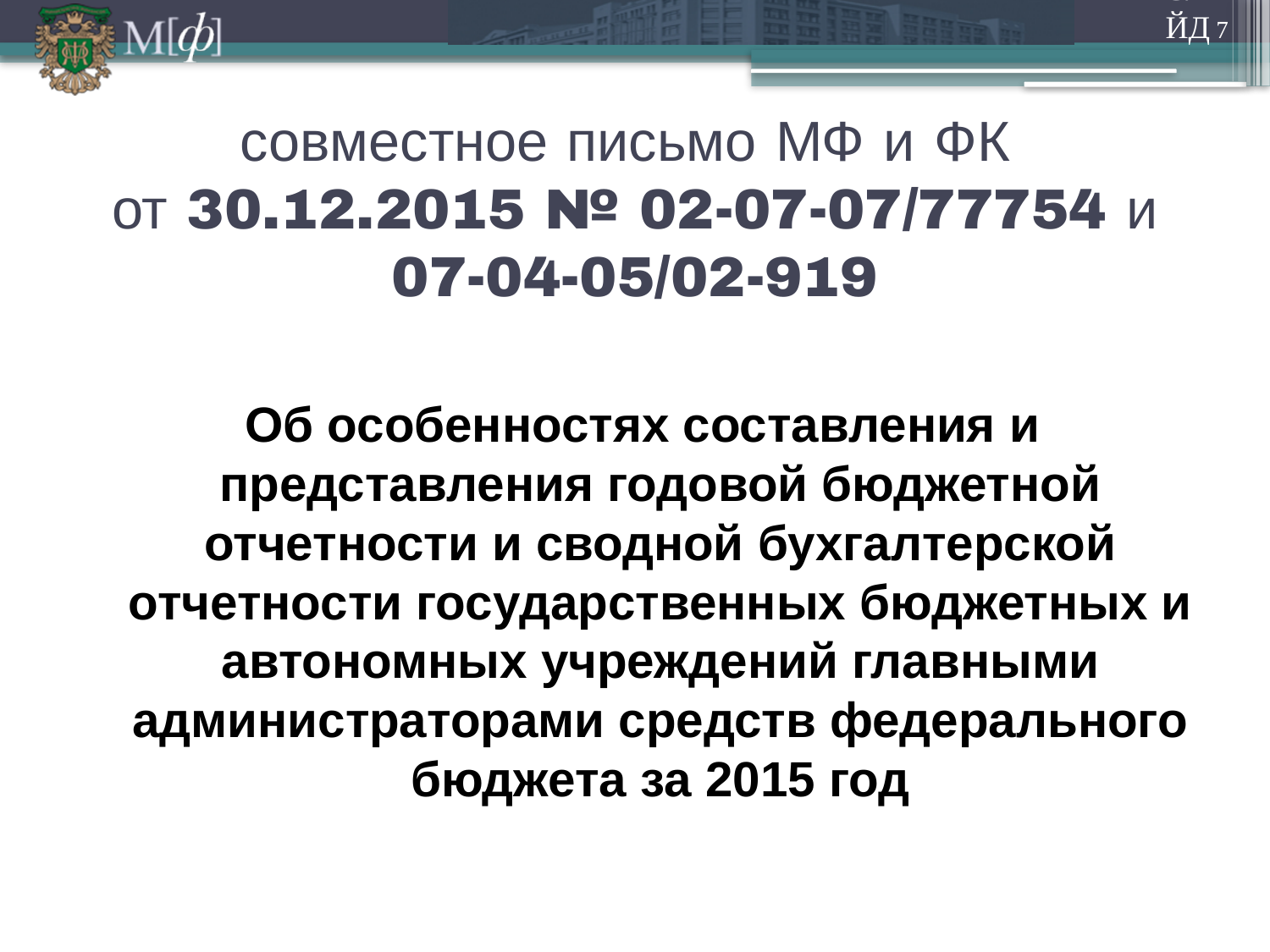

СЛАЙД 7
# совместное письмо МФ и ФК от 30.12.2015 № 02-07-07/77754 и 07-04-05/02-919
Об особенностях составления и представления годовой бюджетной отчетности и сводной бухгалтерской отчетности государственных бюджетных и автономных учреждений главными администраторами средств федерального бюджета за 2015 год